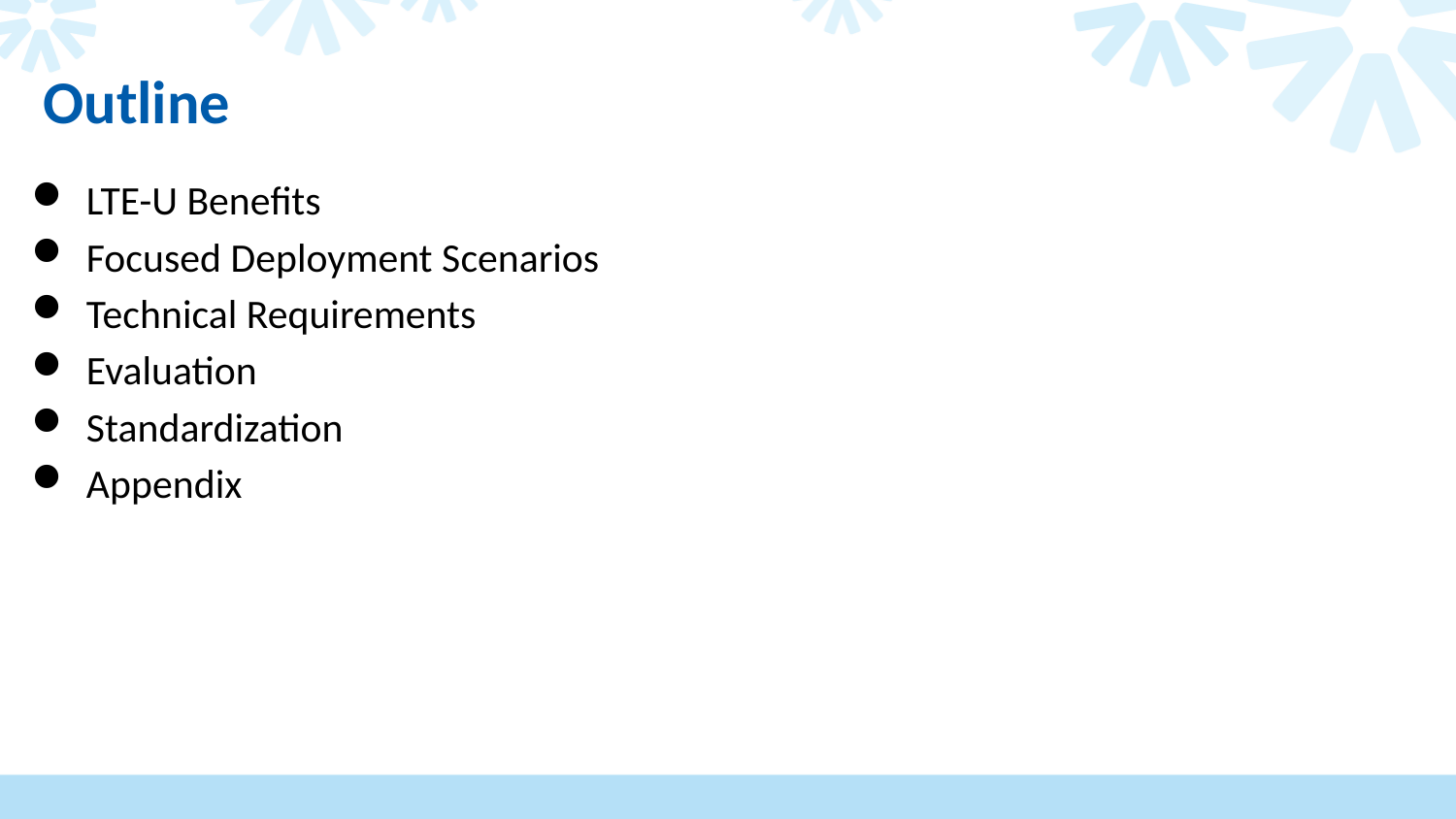

# Outline
LTE-U Benefits
Focused Deployment Scenarios
Technical Requirements
Evaluation
Standardization
Appendix